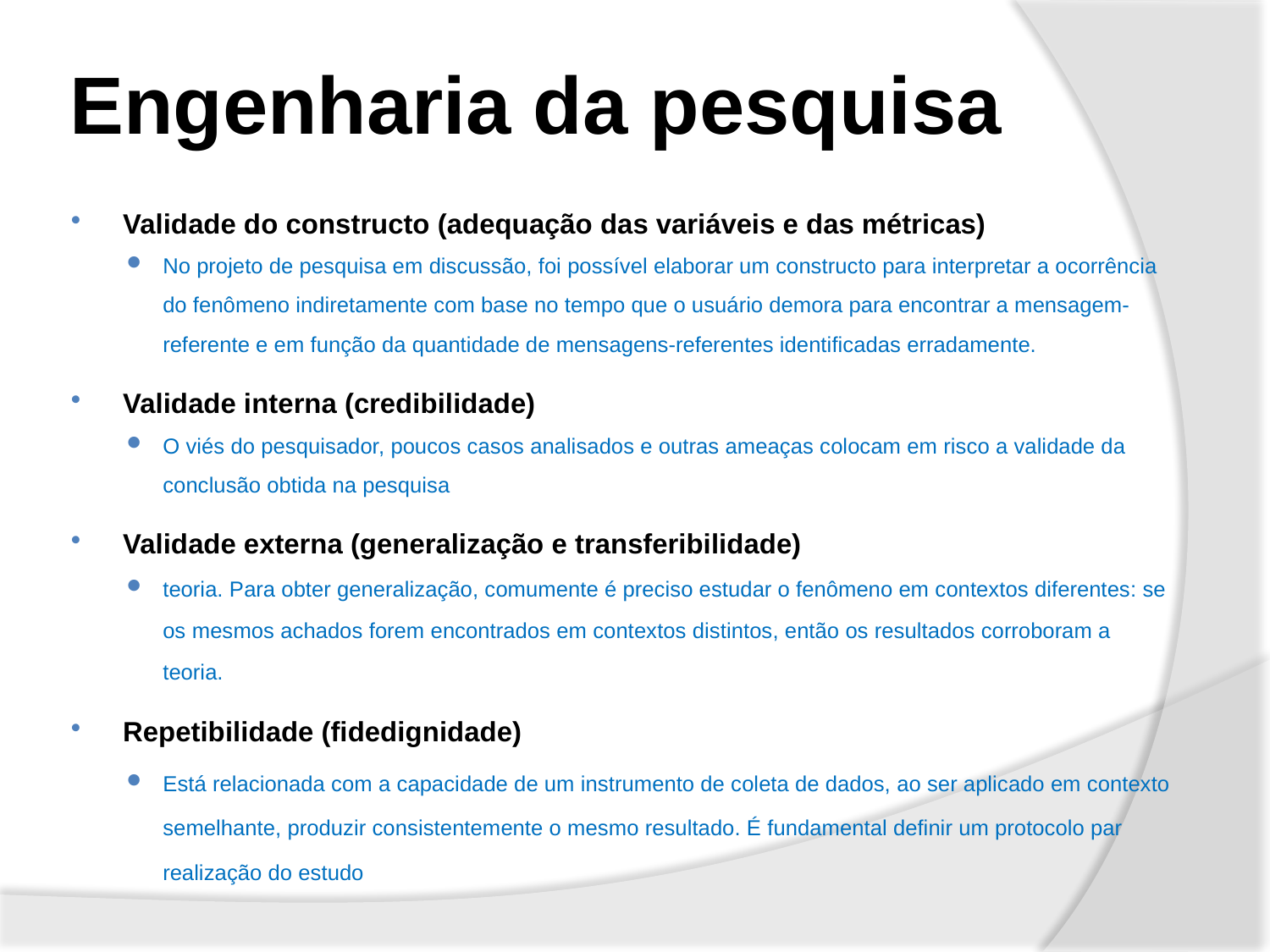

# Engenharia da pesquisa
Validade do constructo (adequação das variáveis e das métricas)
No projeto de pesquisa em discussão, foi possível elaborar um constructo para interpretar a ocorrência do fenômeno indiretamente com base no tempo que o usuário demora para encontrar a mensagem-referente e em função da quantidade de mensagens-referentes identificadas erradamente.
Validade interna (credibilidade)
O viés do pesquisador, poucos casos analisados e outras ameaças colocam em risco a validade da conclusão obtida na pesquisa
Validade externa (generalização e transferibilidade)
teoria. Para obter generalização, comumente é preciso estudar o fenômeno em contextos diferentes: se os mesmos achados forem encontrados em contextos distintos, então os resultados corroboram a teoria.
Repetibilidade (fidedignidade)
Está relacionada com a capacidade de um instrumento de coleta de dados, ao ser aplicado em contexto semelhante, produzir consistentemente o mesmo resultado. É fundamental definir um protocolo par realização do estudo